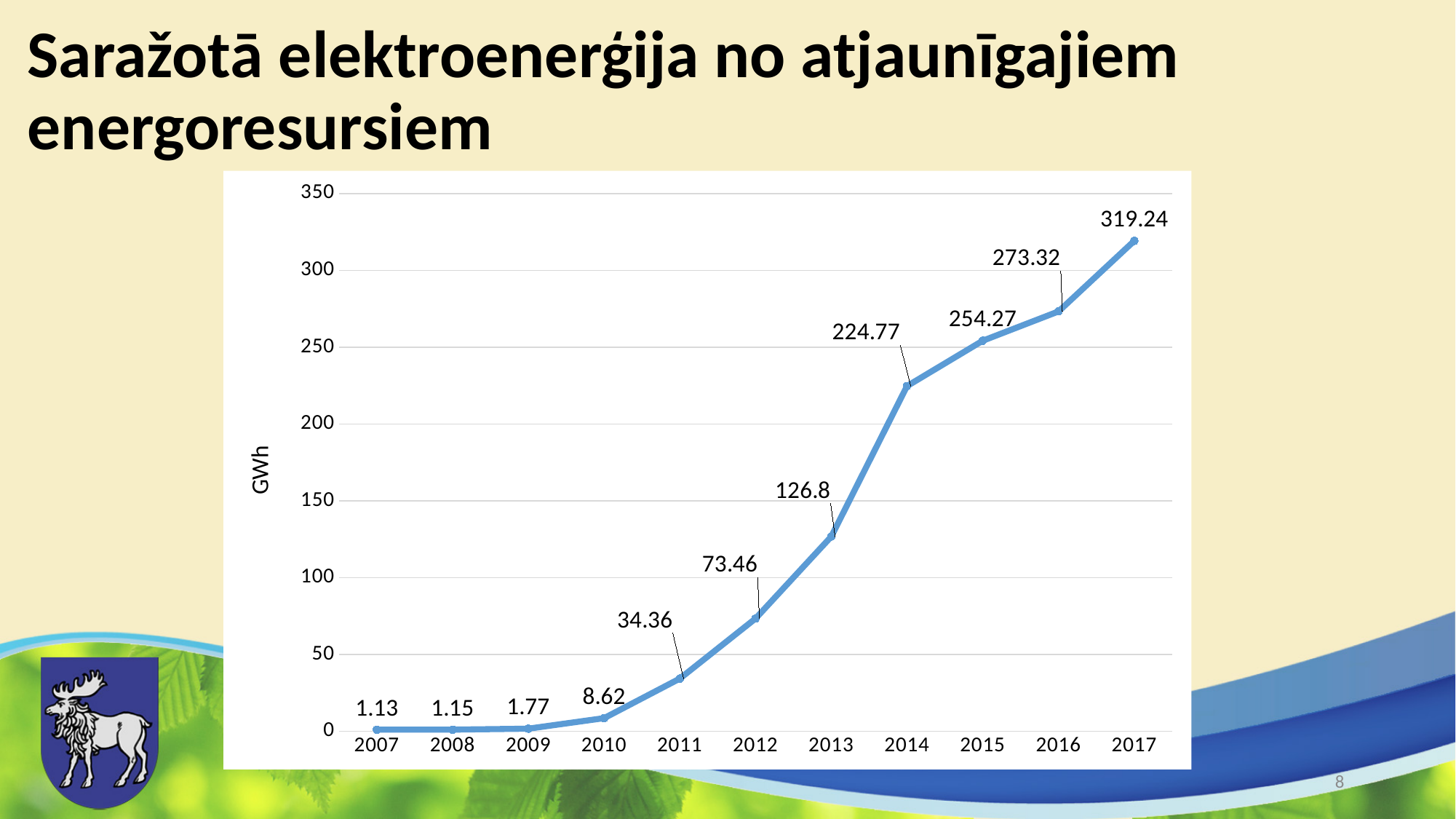

# Saražotā elektroenerģija no atjaunīgajiem energoresursiem

### Chart

| Category | Kopā saražotais elektroenerģijas daudzums no AER (GWh) |
|---|---|
| 2007 | 1.1300000000000001 |
| 2008 | 1.15 |
| 2009 | 1.77 |
| 2010 | 8.62 |
| 2011 | 34.36 |
| 2012 | 73.46000000000001 |
| 2013 | 126.80000000000001 |
| 2014 | 224.76999999999998 |
| 2015 | 254.26999999999998 |
| 2016 | 273.32 |
| 2017 | 319.24 |
8